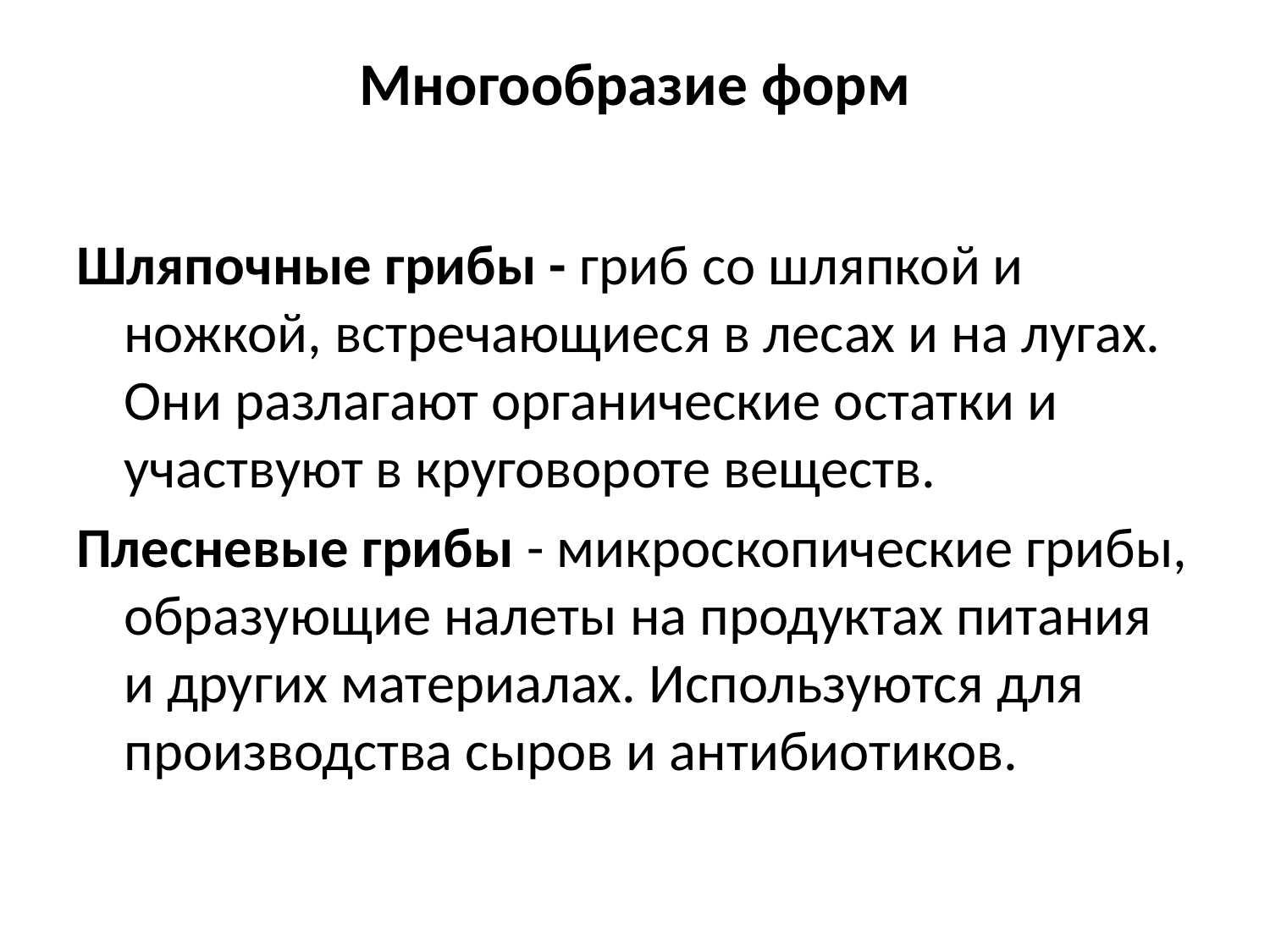

# Многообразие форм
Шляпочные грибы - гриб со шляпкой и ножкой, встречающиеся в лесах и на лугах. Они разлагают органические остатки и участвуют в круговороте веществ.
Плесневые грибы - микроскопические грибы, образующие налеты на продуктах питания и других материалах. Используются для производства сыров и антибиотиков.